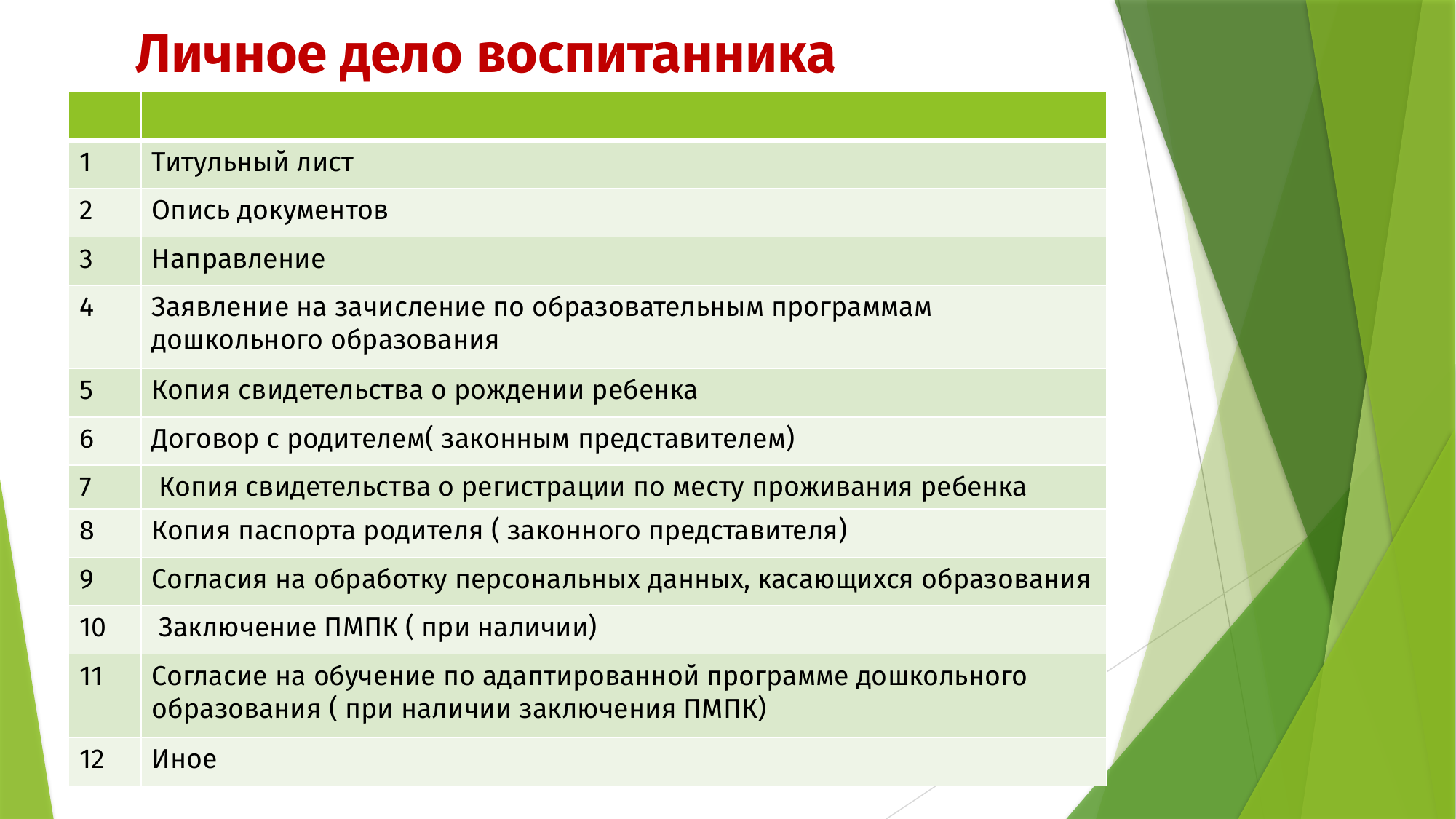

# Личное дело воспитанника
|  |  |
| --- | --- |
| 1 | Титульный лист |
| 2 | Опись документов |
| 3 | Направление |
| 4 | Заявление на зачисление по образовательным программам дошкольного образования |
| 5 | Копия свидетельства о рождении ребенка |
| 6 | Договор с родителем( законным представителем) |
| 7 | Копия свидетельства о регистрации по месту проживания ребенка |
| 8 | Копия паспорта родителя ( законного представителя) |
| 9 | Согласия на обработку персональных данных, касающихся образования |
| 10 | Заключение ПМПК ( при наличии) |
| 11 | Согласие на обучение по адаптированной программе дошкольного образования ( при наличии заключения ПМПК) |
| 12 | Иное |